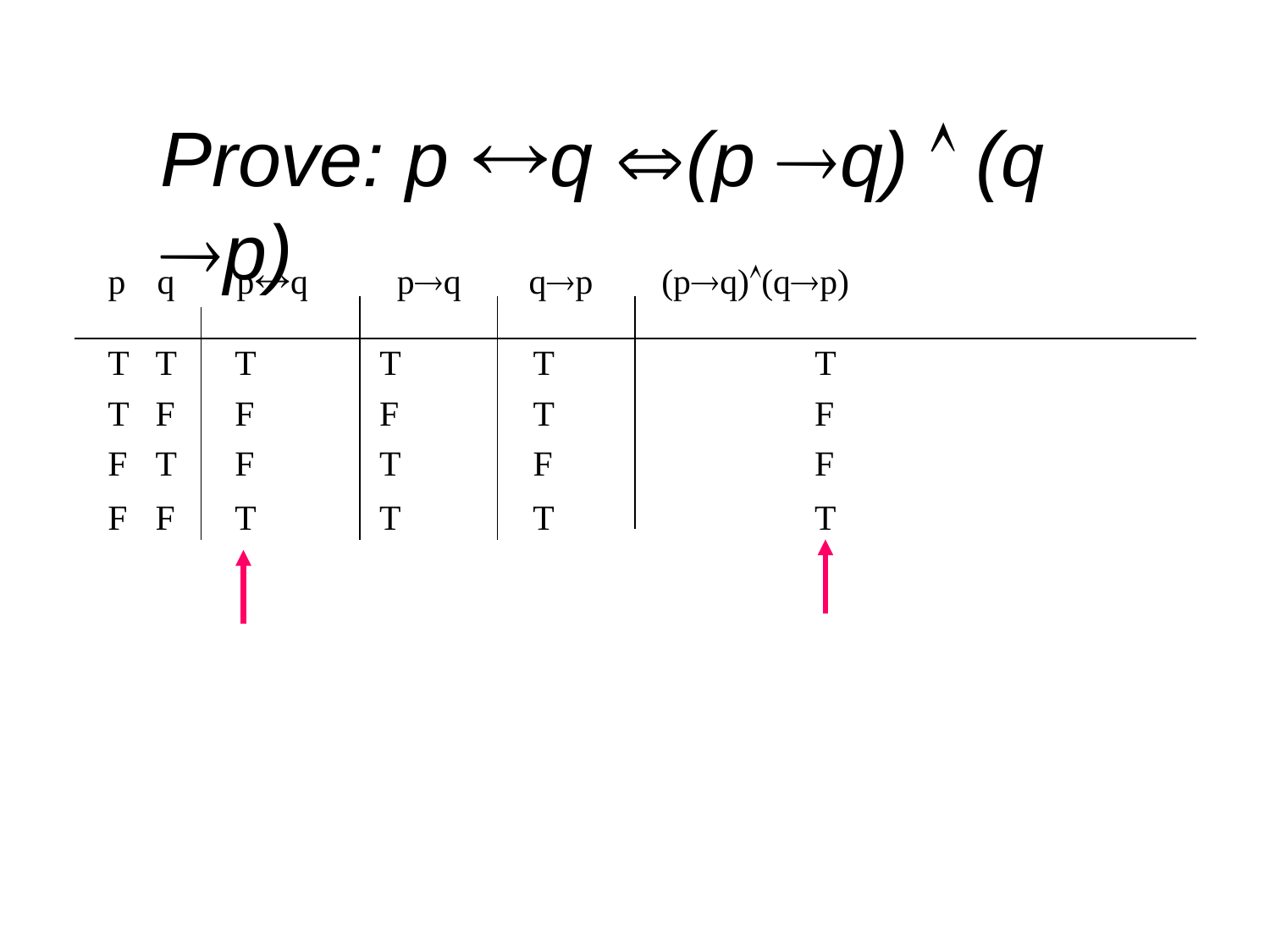

# Prove: p ↔q ⇔(p →q) ∧ (q →p)
p	q	p↔q	p→q	q→p	(p→q)∧(q→p)

| T | T | T | T | T | T |
| --- | --- | --- | --- | --- | --- |
| T | F | F | F | T | F |
| F | T | F | T | F | F |
| F | F | T | T | T | T |